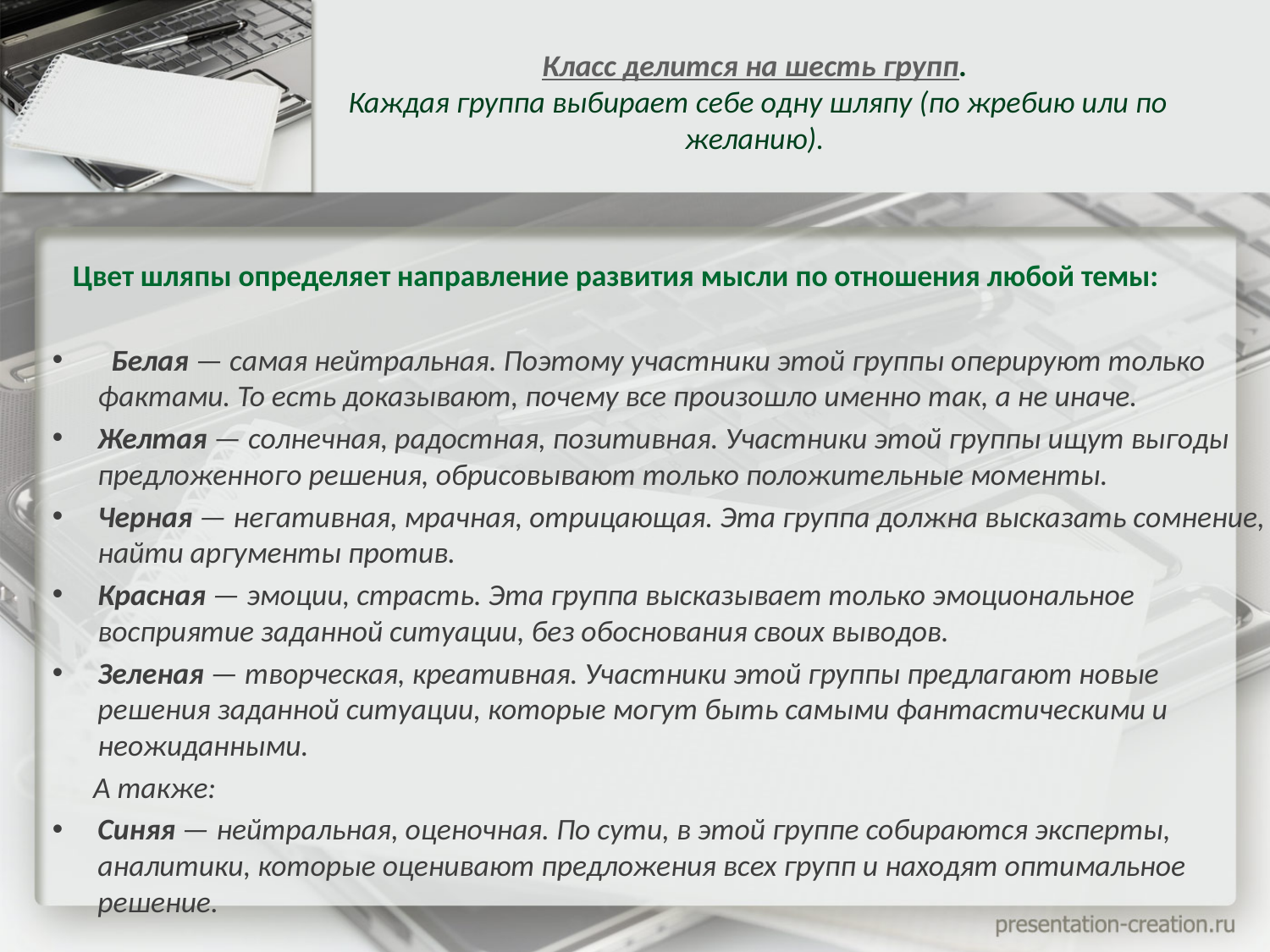

# Класс делится на шесть групп. Каждая группа выбирает себе одну шляпу (по жребию или по желанию).

   Цвет шляпы определяет направление развития мысли по отношения любой темы:

  Белая — самая нейтральная. Поэтому участники этой группы оперируют только фактами. То есть доказывают, почему все произошло именно так, а не иначе.
Желтая — солнечная, радостная, позитивная. Участники этой группы ищут выгоды предложенного решения, обрисовывают только положительные моменты.
Черная — негативная, мрачная, отрицающая. Эта группа должна высказать сомнение, найти аргументы против.
Красная — эмоции, страсть. Эта группа высказывает только эмоциональное восприятие заданной ситуации, без обоснования своих выводов.
Зеленая — творческая, креативная. Участники этой группы предлагают новые решения заданной ситуации, которые могут быть самыми фантастическими и неожиданными.
      А также:
Синяя — нейтральная, оценочная. По сути, в этой группе собираются эксперты, аналитики, которые оценивают предложения всех групп и находят оптимальное решение.